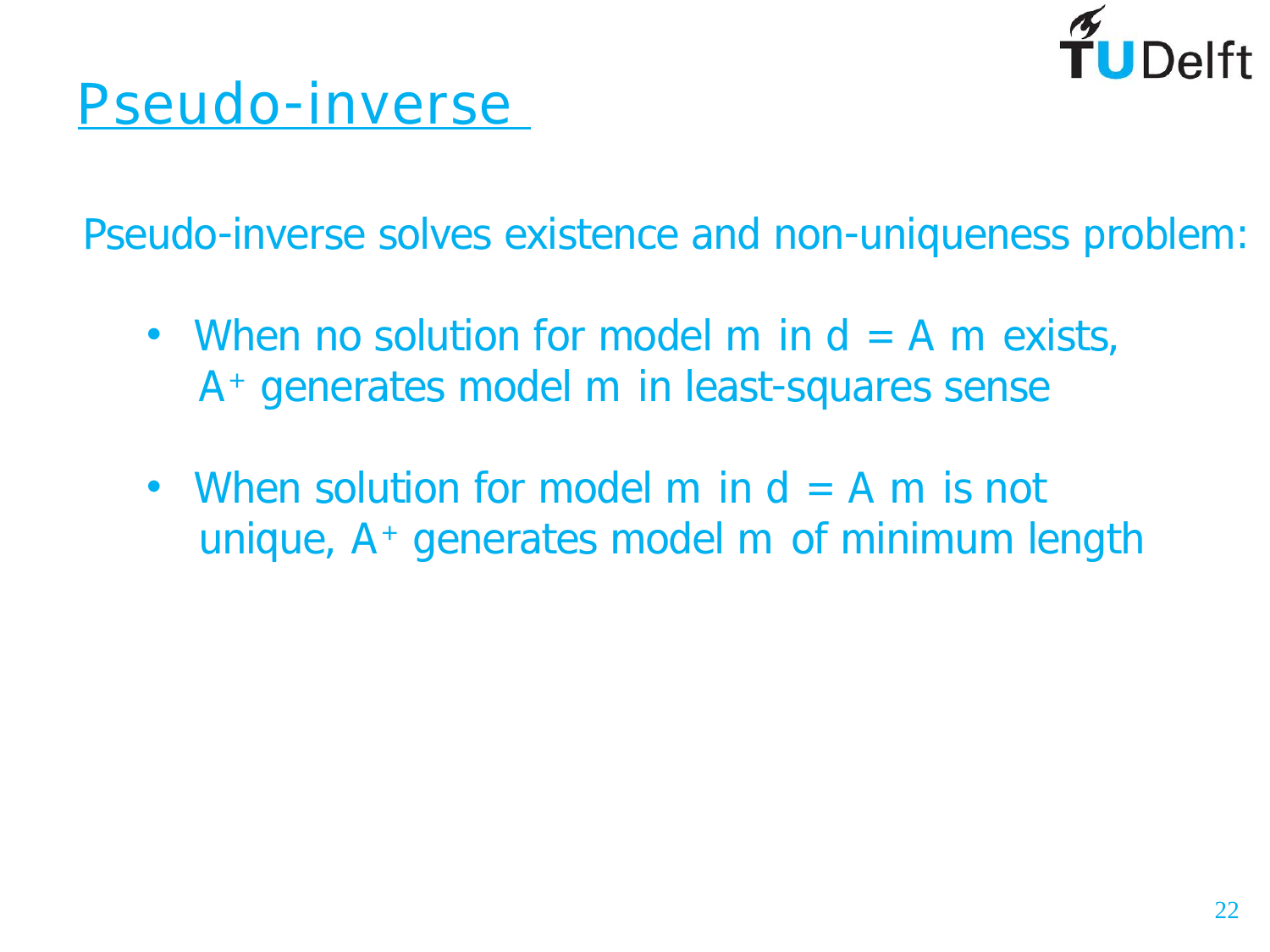

# Pseudo-inverse
Pseudo-inverse solves existence and non-uniqueness problem:

When no solution for model m in d = A m exists,
    A+ generates model m in least-squares sense

When solution for model m in d = A m is not
    unique, A+ generates model m of minimum length

22